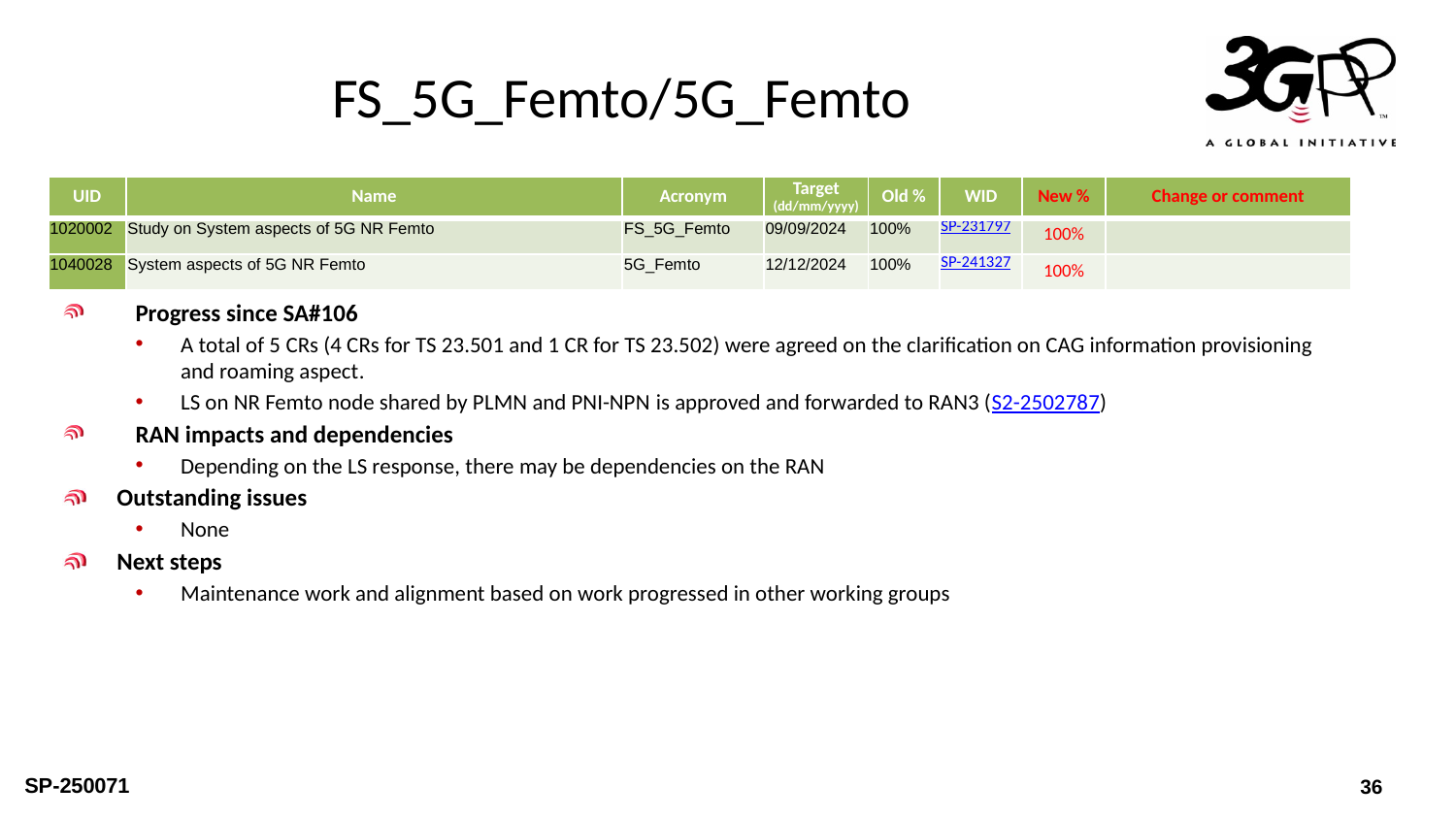

# FS_5G_Femto/5G_Femto
| UID | Name | Acronym | Target (dd/mm/yyyy) | Old % | WID | New % | Change or comment |
| --- | --- | --- | --- | --- | --- | --- | --- |
| 1020002 | Study on System aspects of 5G NR Femto | FS\_5G\_Femto | 09/09/2024 | 100% | SP-231797 | 100% |  |
| 1040028 | System aspects of 5G NR Femto | 5G\_Femto | 12/12/2024 | 100% | SP-241327 | 100% |  |
Progress since SA#106
A total of 5 CRs (4 CRs for TS 23.501 and 1 CR for TS 23.502) were agreed on the clarification on CAG information provisioning and roaming aspect.
LS on NR Femto node shared by PLMN and PNI-NPN is approved and forwarded to RAN3 (S2-2502787)
RAN impacts and dependencies
Depending on the LS response, there may be dependencies on the RAN
Outstanding issues
None
Next steps
Maintenance work and alignment based on work progressed in other working groups